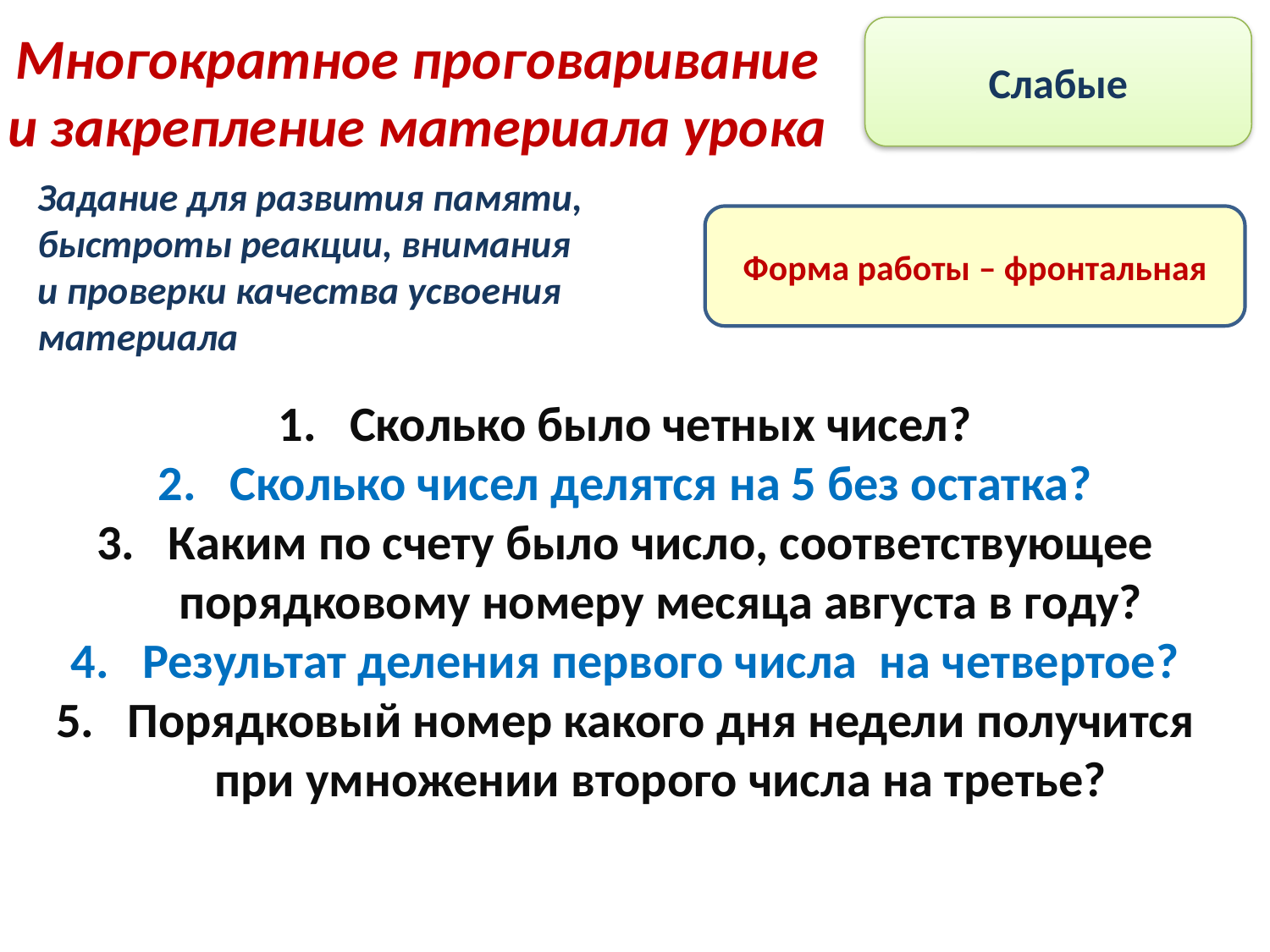

Многократное проговаривание и закрепление материала урока
Слабые
Задание для развития памяти, быстроты реакции, внимания
и проверки качества усвоения материала
Форма работы – фронтальная
Сколько было четных чисел?
Сколько чисел делятся на 5 без остатка?
Каким по счету было число, соответствующее порядковому номеру месяца августа в году?
Результат деления первого числа  на четвертое?
Порядковый номер какого дня недели получится при умножении второго числа на третье?